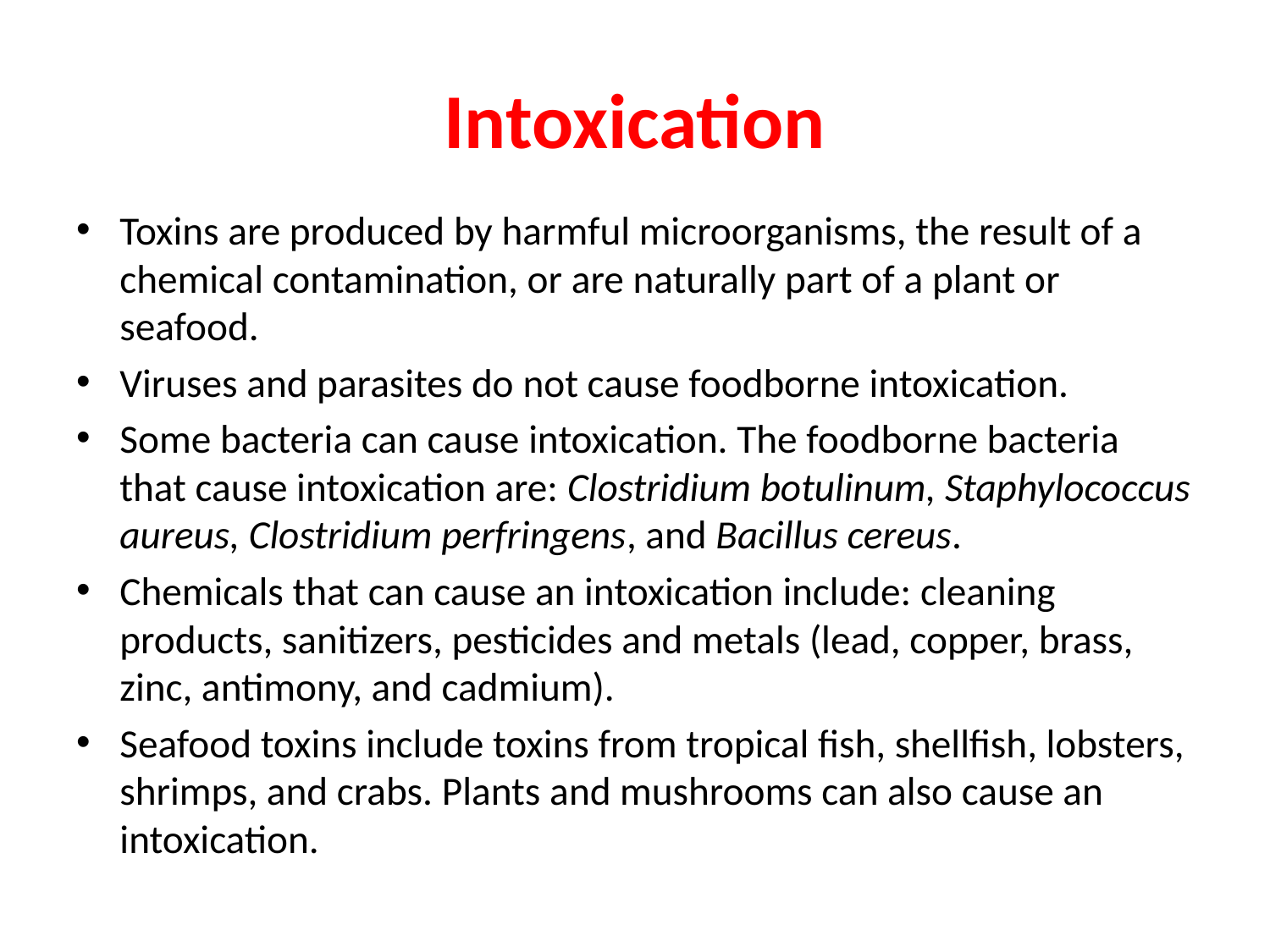

# Intoxication
Toxins are produced by harmful microorganisms, the result of a chemical contamination, or are naturally part of a plant or seafood.
Viruses and parasites do not cause foodborne intoxication.
Some bacteria can cause intoxication. The foodborne bacteria that cause intoxication are: Clostridium botulinum, Staphylococcus aureus, Clostridium perfringens, and Bacillus cereus.
Chemicals that can cause an intoxication include: cleaning products, sanitizers, pesticides and metals (lead, copper, brass, zinc, antimony, and cadmium).
Seafood toxins include toxins from tropical fish, shellfish, lobsters, shrimps, and crabs. Plants and mushrooms can also cause an intoxication.